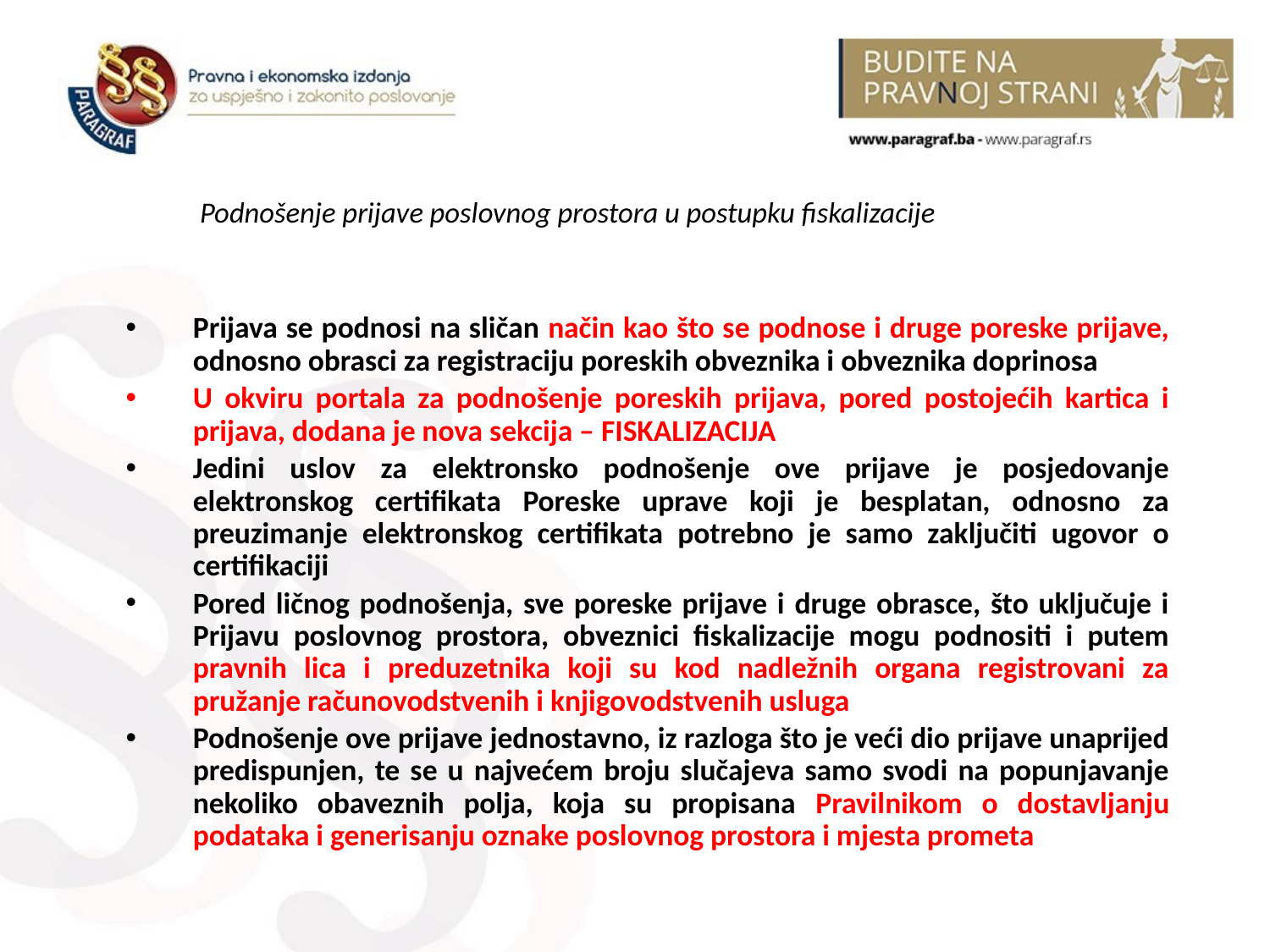

# Podnošenje prijave poslovnog prostora u postupku fiskalizacije

Prijava se podnosi na sličan način kao što se podnose i druge poreske prijave, odnosno obrasci za registraciju poreskih obveznika i obveznika doprinosa
U okviru portala za podnošenje poreskih prijava, pored postojećih kartica i prijava, dodana je nova sekcija – FISKALIZACIJA
Jedini uslov za elektronsko podnošenje ove prijave je posjedovanje elektronskog certifikata Poreske uprave koji je besplatan, odnosno za preuzimanje elektronskog certifikata potrebno je samo zaključiti ugovor o certifikaciji
Pored ličnog podnošenja, sve poreske prijave i druge obrasce, što uključuje i Prijavu poslovnog prostora, obveznici fiskalizacije mogu podnositi i putem pravnih lica i preduzetnika koji su kod nadležnih organa registrovani za pružanje računovodstvenih i knjigovodstvenih usluga
Podnošenje ove prijave jednostavno, iz razloga što je veći dio prijave unaprijed predispunjen, te se u najvećem broju slučajeva samo svodi na popunjavanje nekoliko obaveznih polja, koja su propisana Pravilnikom o dostavljanju podataka i generisanju oznake poslovnog prostora i mjesta prometa